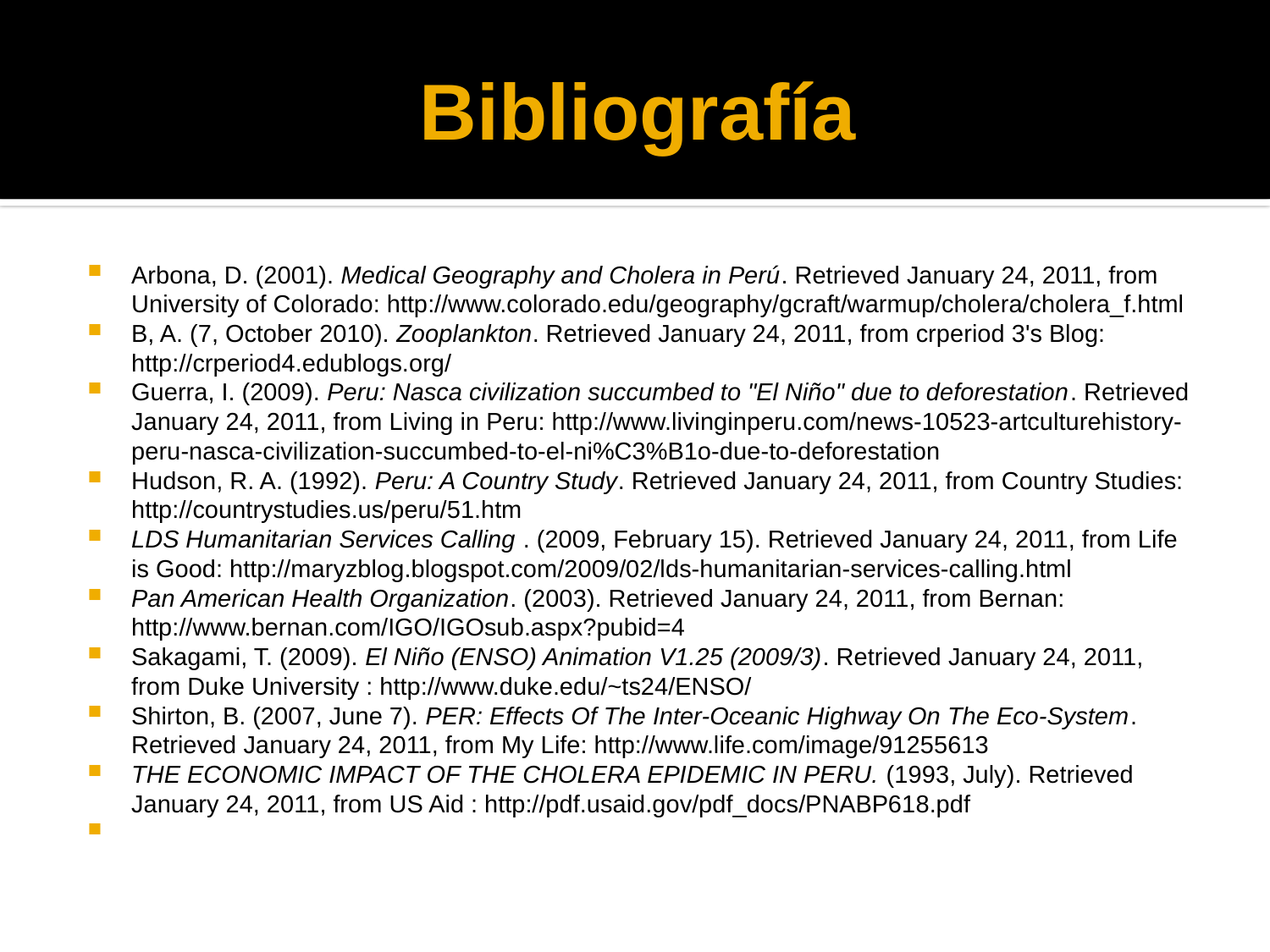

# Bibliografía
Arbona, D. (2001). Medical Geography and Cholera in Perú. Retrieved January 24, 2011, from University of Colorado: http://www.colorado.edu/geography/gcraft/warmup/cholera/cholera_f.html
B, A. (7, October 2010). Zooplankton. Retrieved January 24, 2011, from crperiod 3's Blog: http://crperiod4.edublogs.org/
Guerra, I. (2009). Peru: Nasca civilization succumbed to "El Niño" due to deforestation. Retrieved January 24, 2011, from Living in Peru: http://www.livinginperu.com/news-10523-artculturehistory-peru-nasca-civilization-succumbed-to-el-ni%C3%B1o-due-to-deforestation
Hudson, R. A. (1992). Peru: A Country Study. Retrieved January 24, 2011, from Country Studies: http://countrystudies.us/peru/51.htm
LDS Humanitarian Services Calling . (2009, February 15). Retrieved January 24, 2011, from Life is Good: http://maryzblog.blogspot.com/2009/02/lds-humanitarian-services-calling.html
Pan American Health Organization. (2003). Retrieved January 24, 2011, from Bernan: http://www.bernan.com/IGO/IGOsub.aspx?pubid=4
Sakagami, T. (2009). El Niño (ENSO) Animation V1.25 (2009/3). Retrieved January 24, 2011, from Duke University : http://www.duke.edu/~ts24/ENSO/
Shirton, B. (2007, June 7). PER: Effects Of The Inter-Oceanic Highway On The Eco-System. Retrieved January 24, 2011, from My Life: http://www.life.com/image/91255613
THE ECONOMIC IMPACT OF THE CHOLERA EPIDEMIC IN PERU. (1993, July). Retrieved January 24, 2011, from US Aid : http://pdf.usaid.gov/pdf_docs/PNABP618.pdf